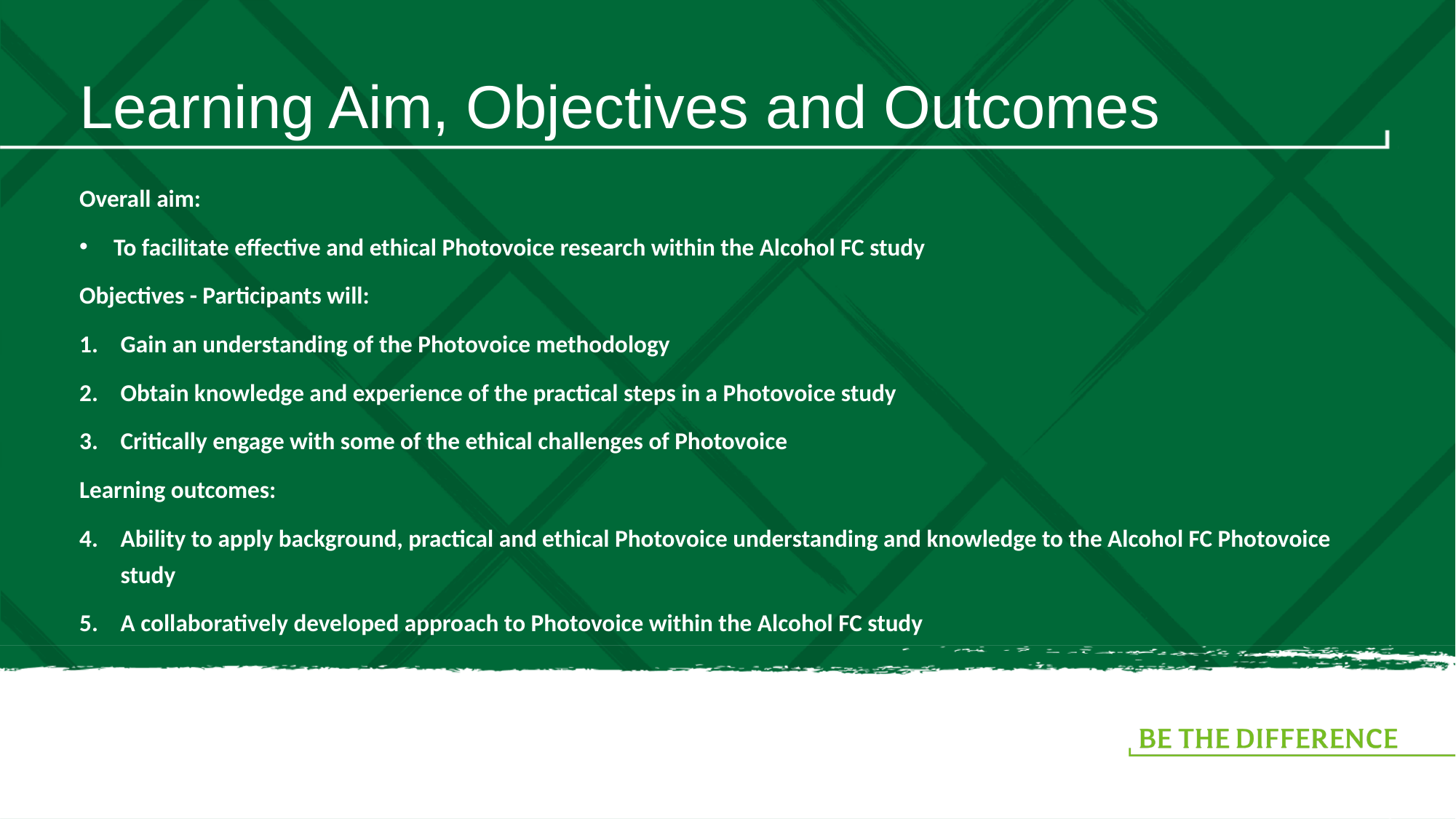

# Learning Aim, Objectives and Outcomes
Overall aim:
To facilitate effective and ethical Photovoice research within the Alcohol FC study
Objectives - Participants will:
Gain an understanding of the Photovoice methodology
Obtain knowledge and experience of the practical steps in a Photovoice study
Critically engage with some of the ethical challenges of Photovoice
Learning outcomes:
Ability to apply background, practical and ethical Photovoice understanding and knowledge to the Alcohol FC Photovoice study
A collaboratively developed approach to Photovoice within the Alcohol FC study